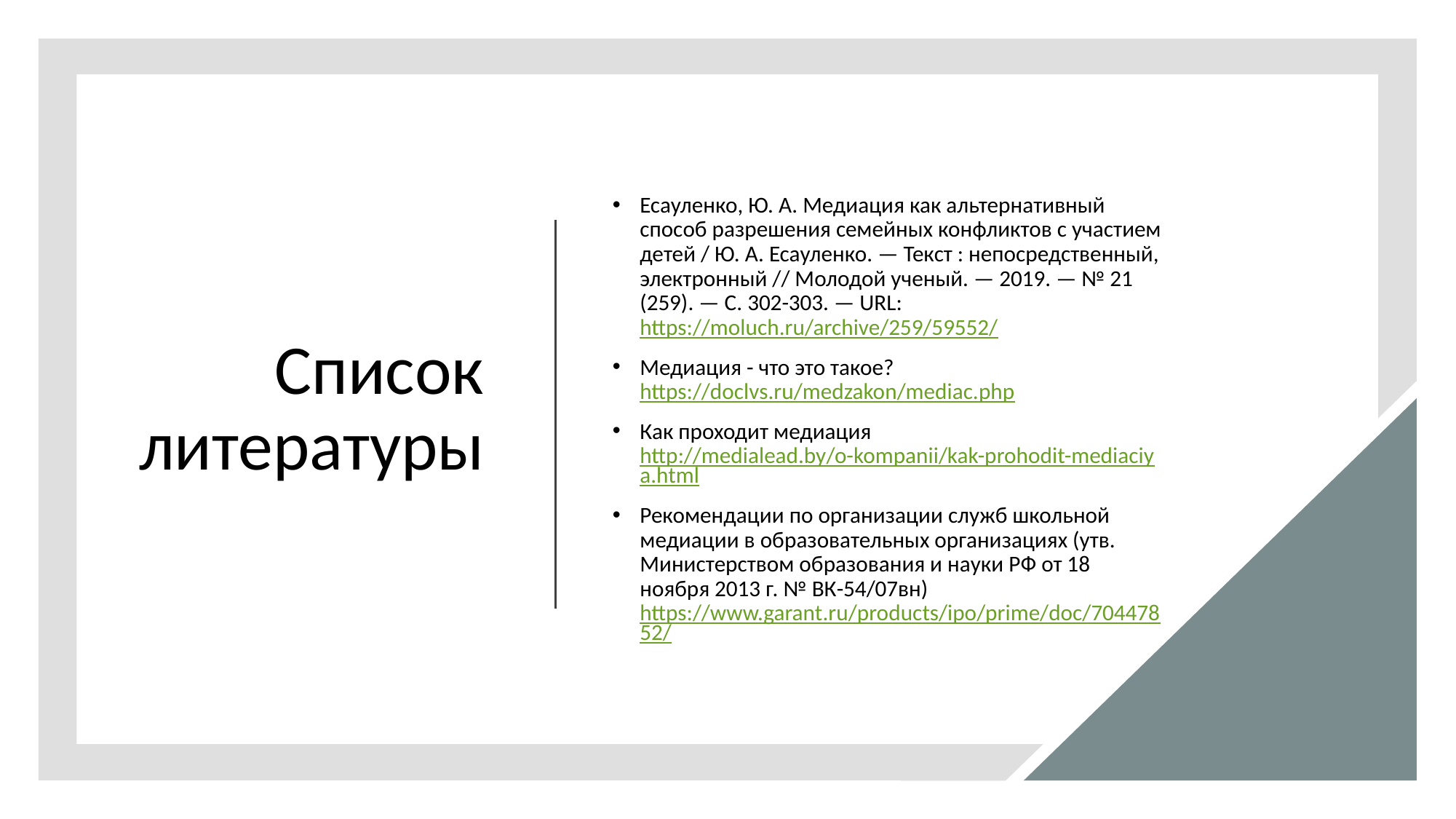

# Список литературы
Есауленко, Ю. А. Медиация как альтернативный способ разрешения семейных конфликтов с участием детей / Ю. А. Есауленко. — Текст : непосредственный, электронный // Молодой ученый. — 2019. — № 21 (259). — С. 302-303. — URL: https://moluch.ru/archive/259/59552/
Медиация - что это такое? https://doclvs.ru/medzakon/mediac.php
Как проходит медиация http://medialead.by/o-kompanii/kak-prohodit-mediaciya.html
Рекомендации по организации служб школьной медиации в образовательных организациях (утв. Министерством образования и науки РФ от 18 ноября 2013 г. № ВК-54/07вн) https://www.garant.ru/products/ipo/prime/doc/70447852/